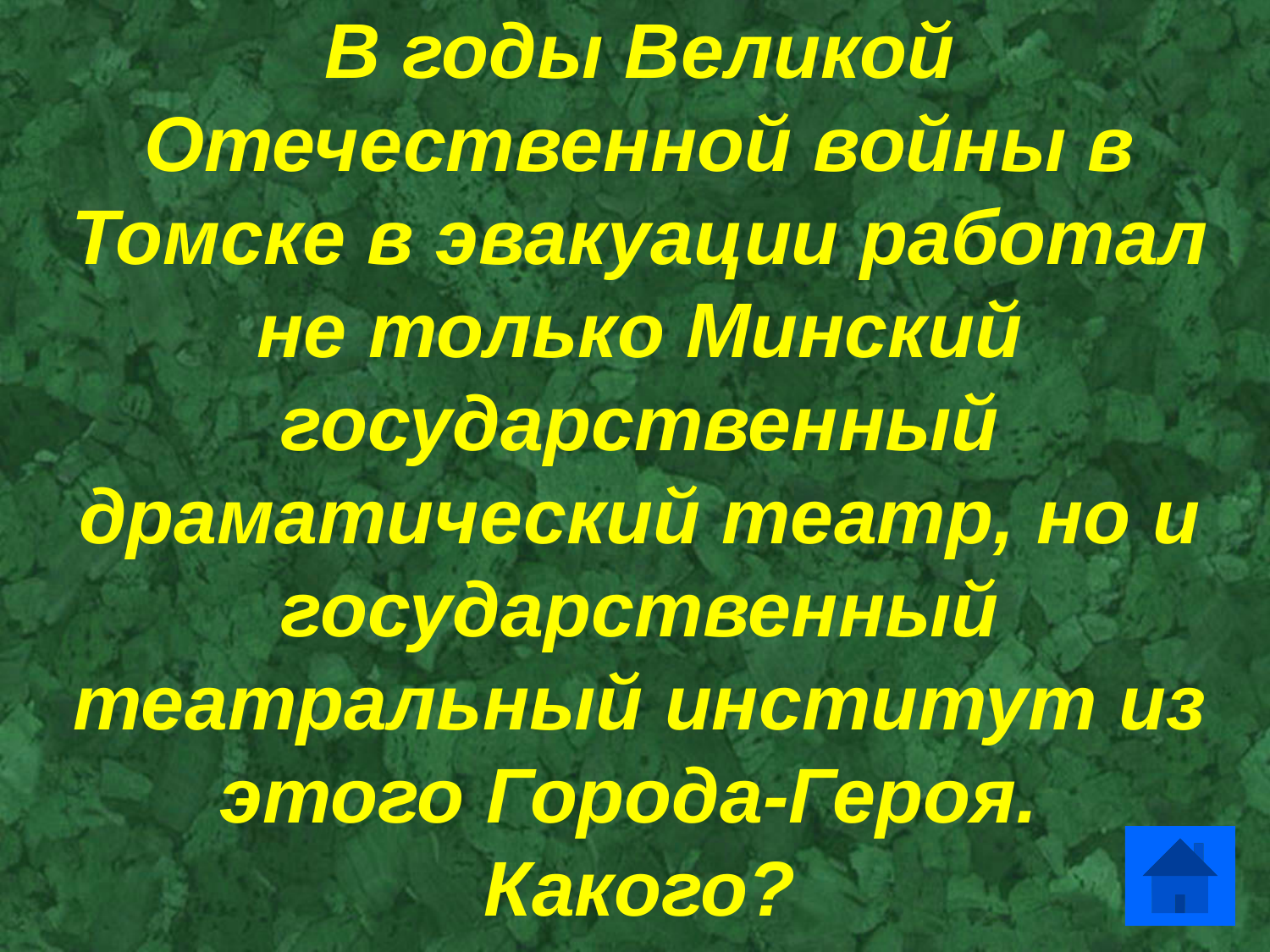

В годы Великой Отечественной войны в Томске в эвакуации работал не только Минский государственный драматический театр, но и государственный театральный институт из этого Города-Героя.
Какого?